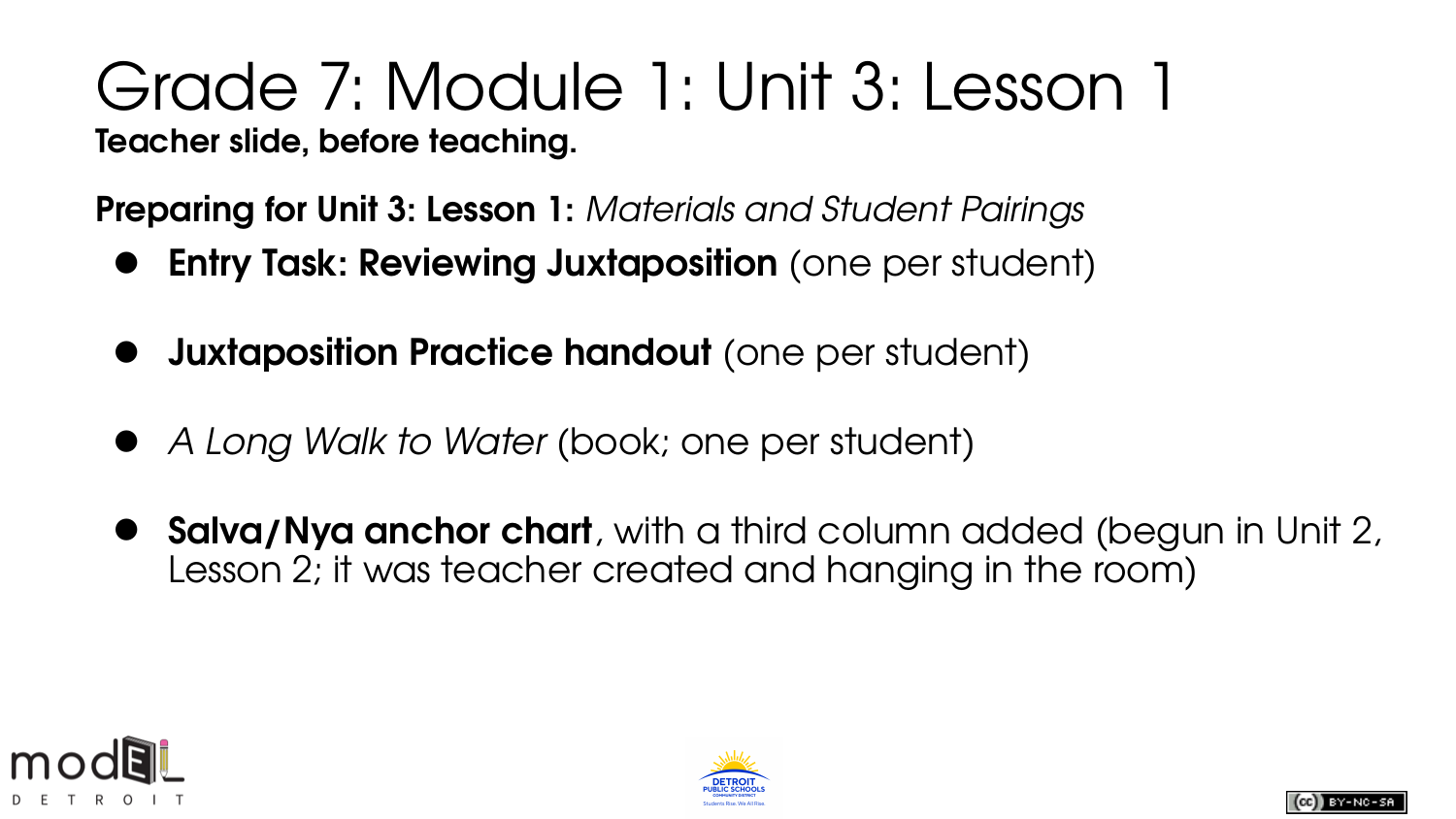

Grade 7: Module 1: Unit 3: Lesson 1
Teacher slide, before teaching.
Preparing for Unit 3: Lesson 1: Materials and Student Pairings
Entry Task: Reviewing Juxtaposition (one per student)

Juxtaposition Practice handout (one per student)

A Long Walk to Water (book; one per student)

Salva/Nya anchor chart, with a third column added (begun in Unit 2, Lesson 2; it was teacher created and hanging in the room)